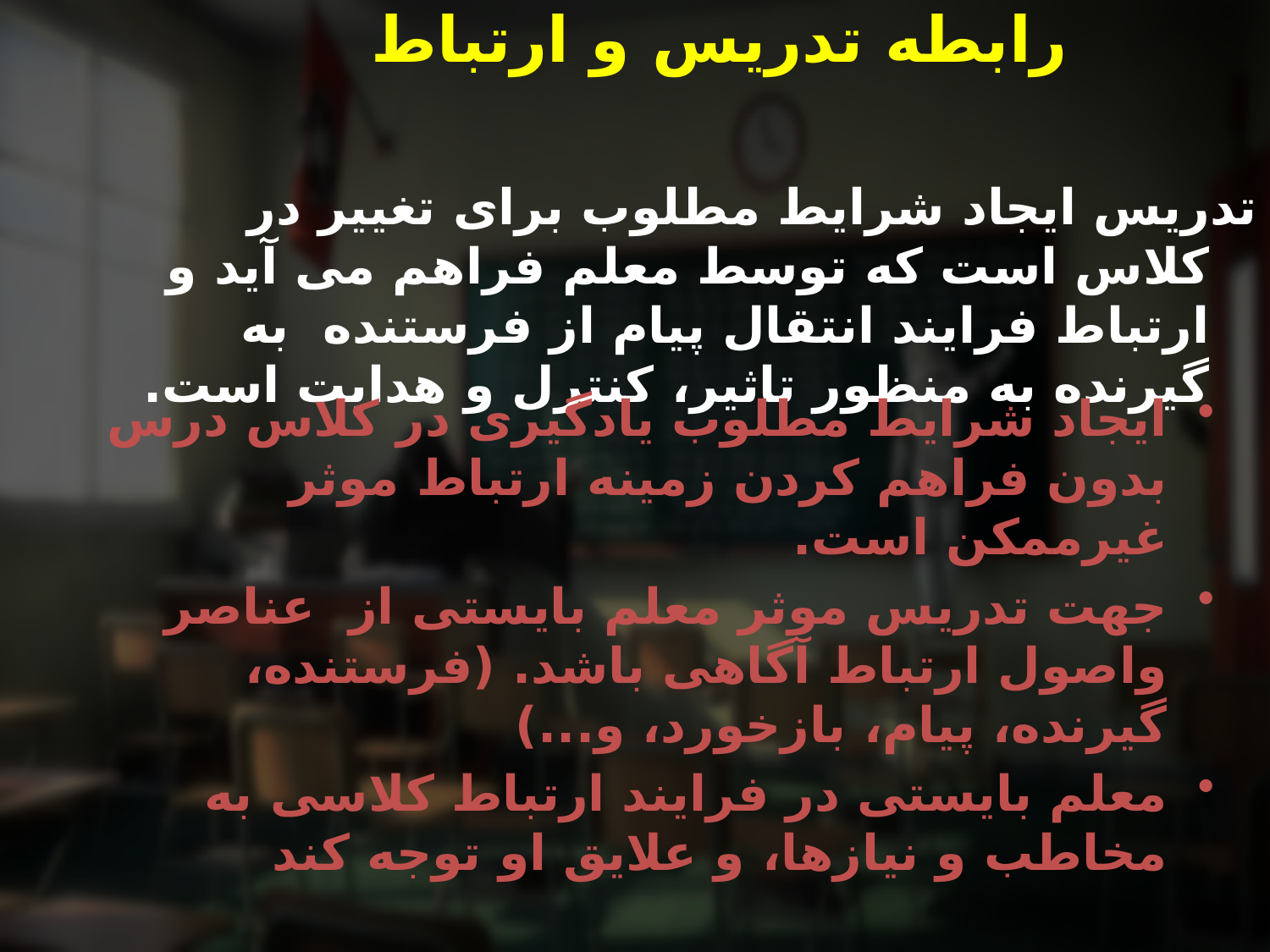

رابطه تدریس و ارتباط
تدریس ایجاد شرایط مطلوب برای تغییر در کلاس است که توسط معلم فراهم می آید و ارتباط فرایند انتقال پیام از فرستنده  به گیرنده به منظور تاثیر، کنترل و هدایت است.
ایجاد شرایط مطلوب یادگیری در کلاس درس بدون فراهم کردن زمینه ارتباط موثر غیرممکن است.
جهت تدریس موثر معلم بایستی از  عناصر واصول ارتباط آگاهی باشد. (فرستنده، گیرنده، پیام، بازخورد، و...)
معلم بایستی در فرایند ارتباط کلاسی به مخاطب و نیازها، و علایق او توجه کند